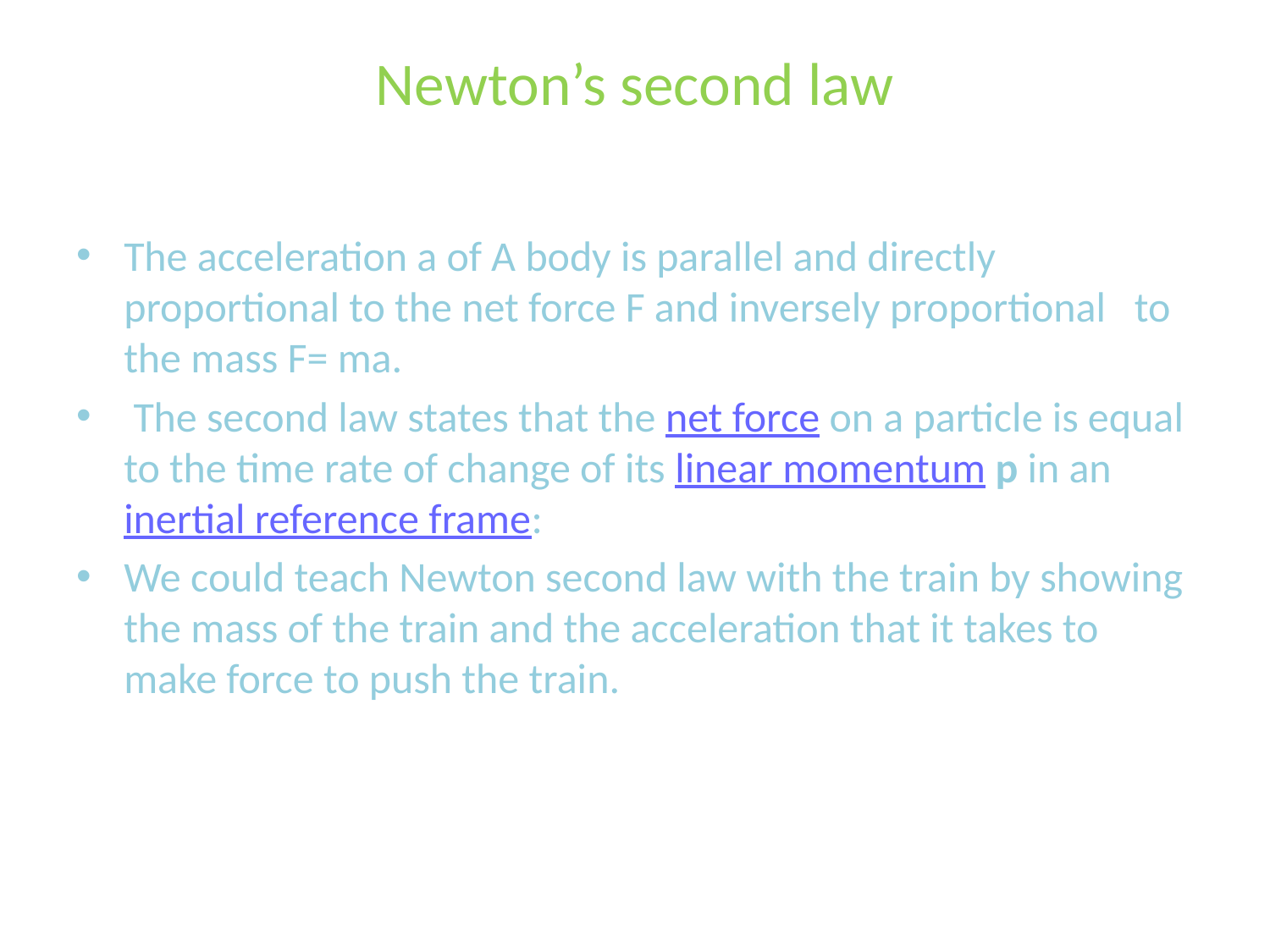

# Newton’s second law
The acceleration a of A body is parallel and directly proportional to the net force F and inversely proportional   to the mass F= ma.
 The second law states that the net force on a particle is equal to the time rate of change of its linear momentum p in an inertial reference frame:
We could teach Newton second law with the train by showing the mass of the train and the acceleration that it takes to make force to push the train.